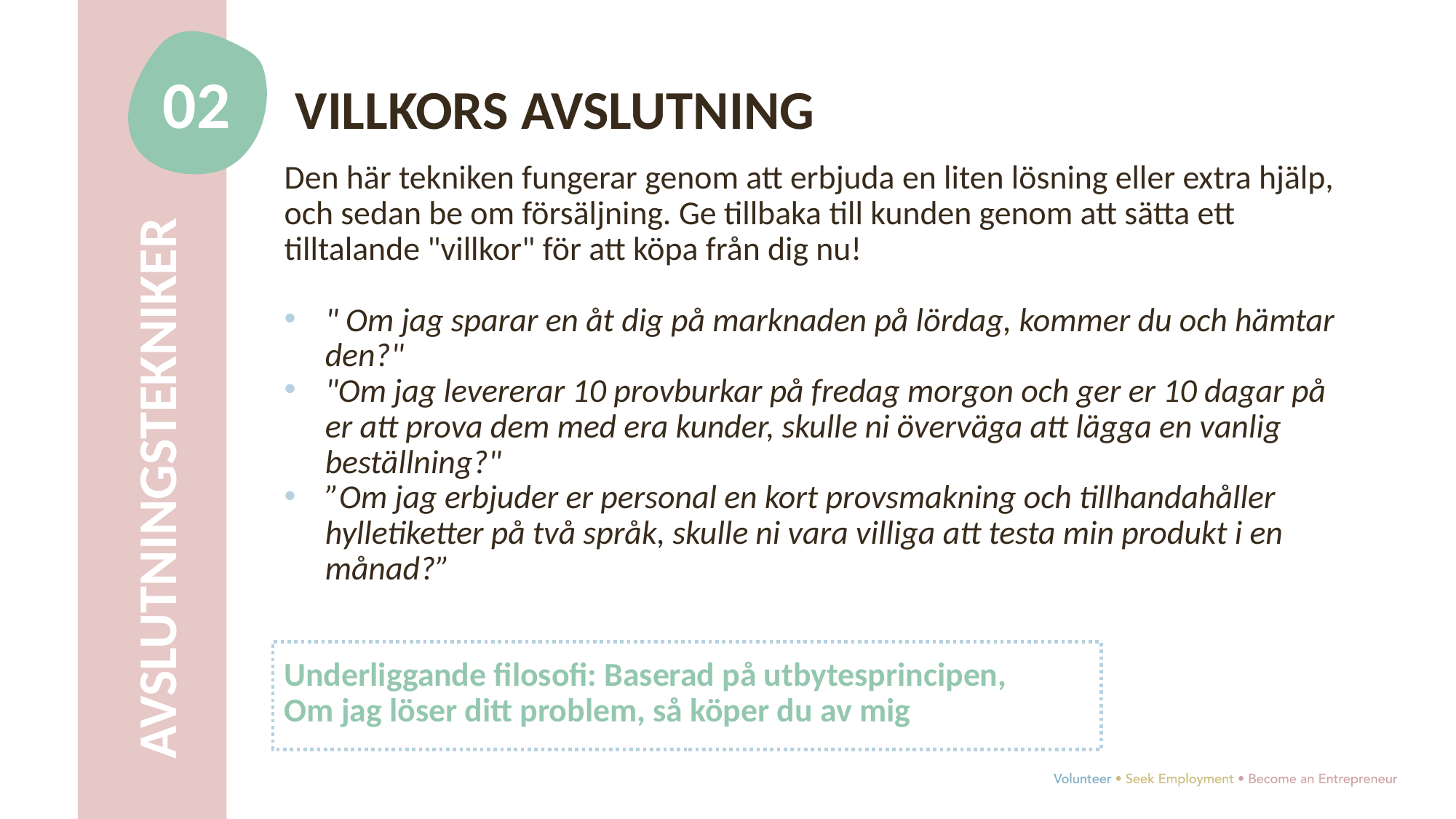

02

VILLKORS AVSLUTNING
Den här tekniken fungerar genom att erbjuda en liten lösning eller extra hjälp, och sedan be om försäljning. Ge tillbaka till kunden genom att sätta ett tilltalande "villkor" för att köpa från dig nu!

" Om jag sparar en åt dig på marknaden på lördag, kommer du och hämtar den?"
"Om jag levererar 10 provburkar på fredag morgon och ger er 10 dagar på er att prova dem med era kunder, skulle ni överväga att lägga en vanlig beställning?"
”Om jag erbjuder er personal en kort provsmakning och tillhandahåller hylletiketter på två språk, skulle ni vara villiga att testa min produkt i en månad?”

Underliggande filosofi: Baserad på utbytesprincipen,
Om jag löser ditt problem, så köper du av mig

AVSLUTNINGSTEKNIKER​